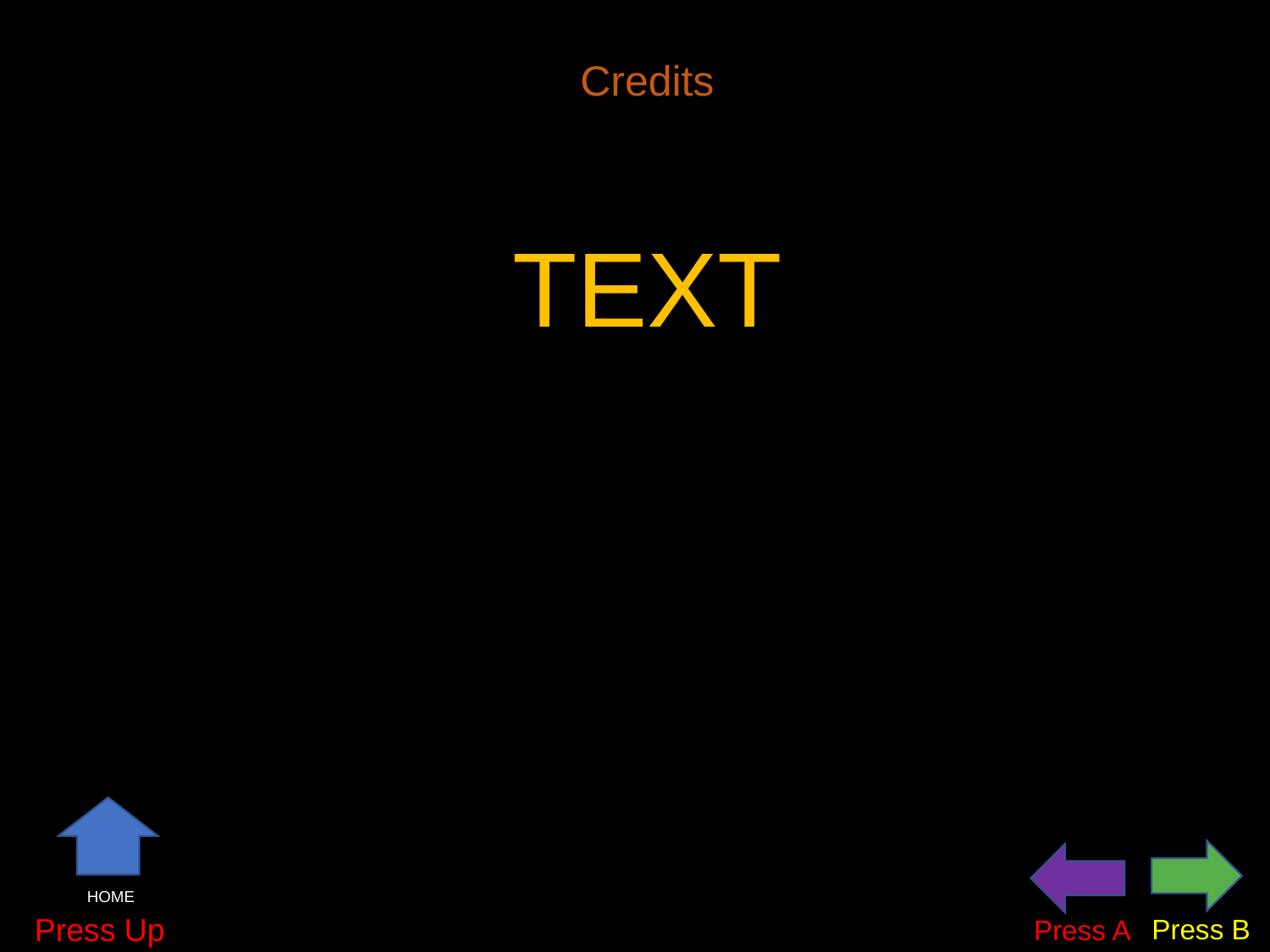

Credits
TEXT

HOME

       Press Up
Press B
Press A